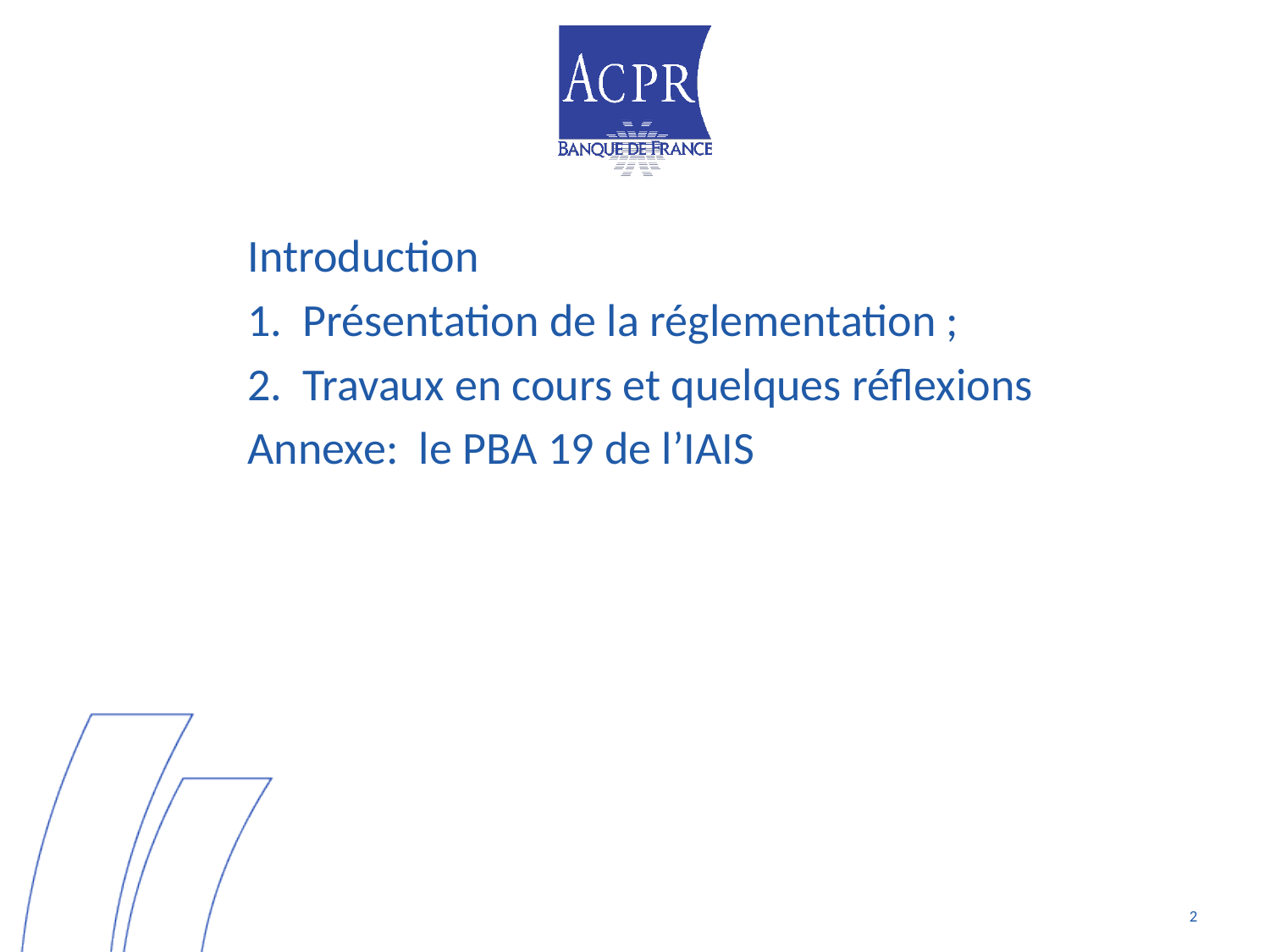

Introduction
Présentation de la réglementation ;
Travaux en cours et quelques réflexions
Annexe:  le PBA 19 de l’IAIS

2